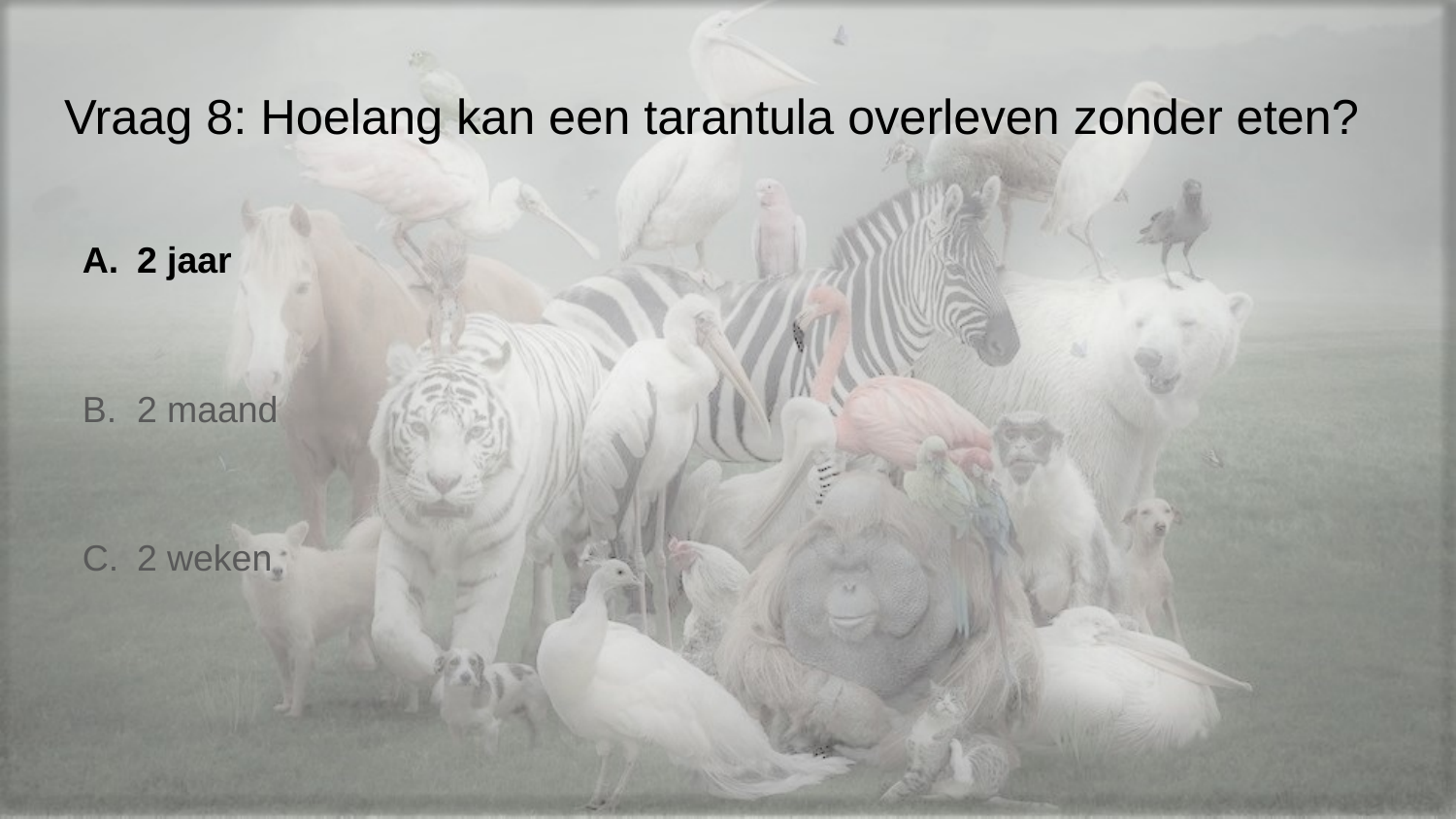

# Vraag 8: Hoelang kan een tarantula overleven zonder eten?
2 jaar

2 maand

2 weken